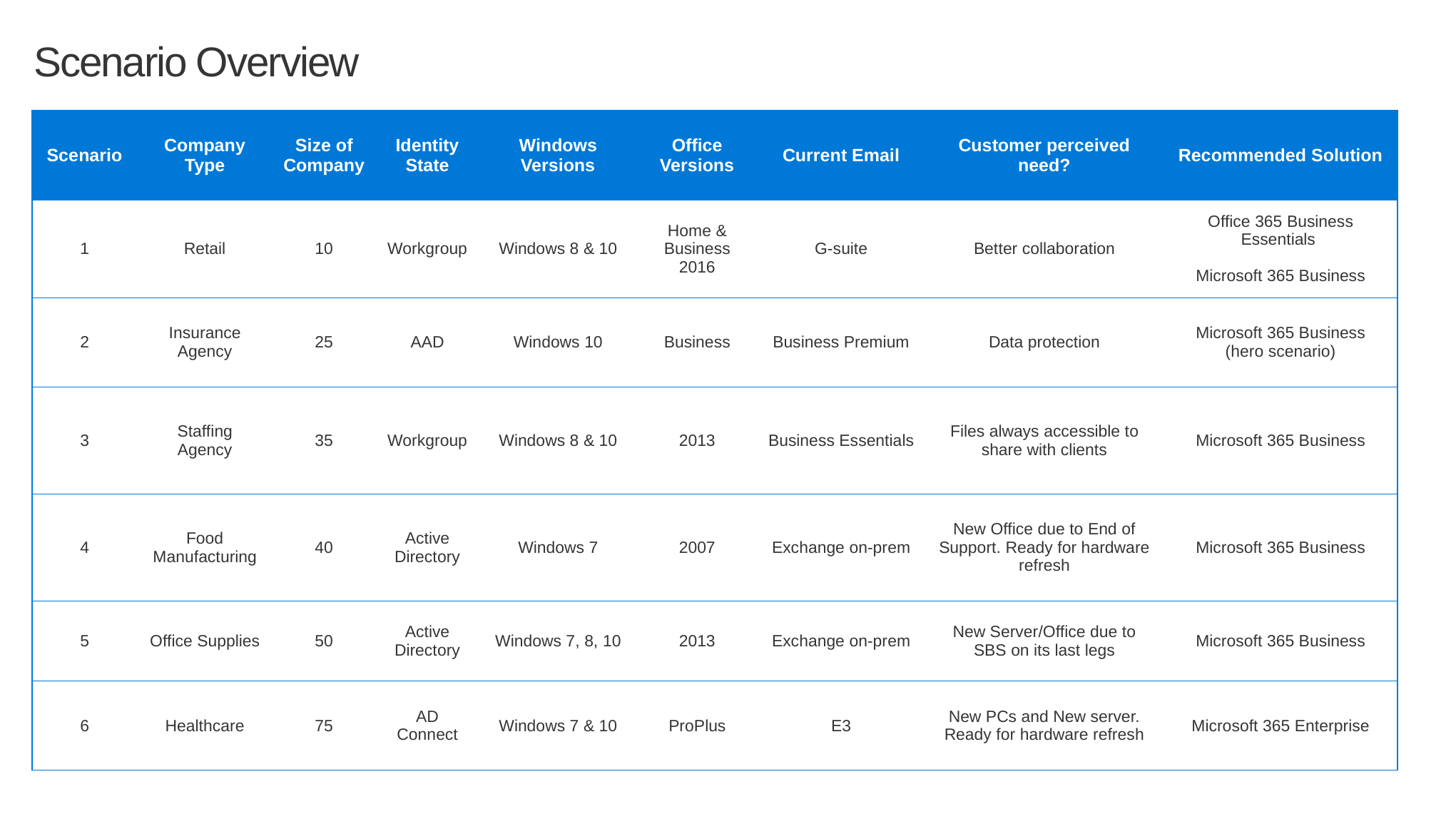

Scenario Overview
| Scenario | Company Type | Size of Company | Identity State | Windows Versions | Office Versions | Current Email | Customer perceived need? | Recommended Solution |
| --- | --- | --- | --- | --- | --- | --- | --- | --- |
| 1 | Retail | 10 | Workgroup | Windows 8 & 10 | Home & Business 2016 | G-suite | Better collaboration | Office 365 Business Essentials  Microsoft 365 Business |
| 2 | Insurance Agency | 25 | AAD | Windows 10 | Business | Business Premium | Data protection | Microsoft 365 Business (hero scenario) |
| 3 | Staffing Agency | 35 | Workgroup | Windows 8 & 10 | 2013 | Business Essentials | Files always accessible to share with clients | Microsoft 365 Business |
| 4 | Food Manufacturing | 40 | Active Directory | Windows 7 | 2007 | Exchange on-prem | New Office due to End of Support. Ready for hardware refresh | Microsoft 365 Business |
| 5 | Office Supplies | 50 | Active Directory | Windows 7, 8, 10 | 2013 | Exchange on-prem | New Server/Office due to SBS on its last legs | Microsoft 365 Business |
| 6 | Healthcare | 75 | AD Connect | Windows 7 & 10 | ProPlus | E3 | New PCs and New server. Ready for hardware refresh | Microsoft 365 Enterprise |